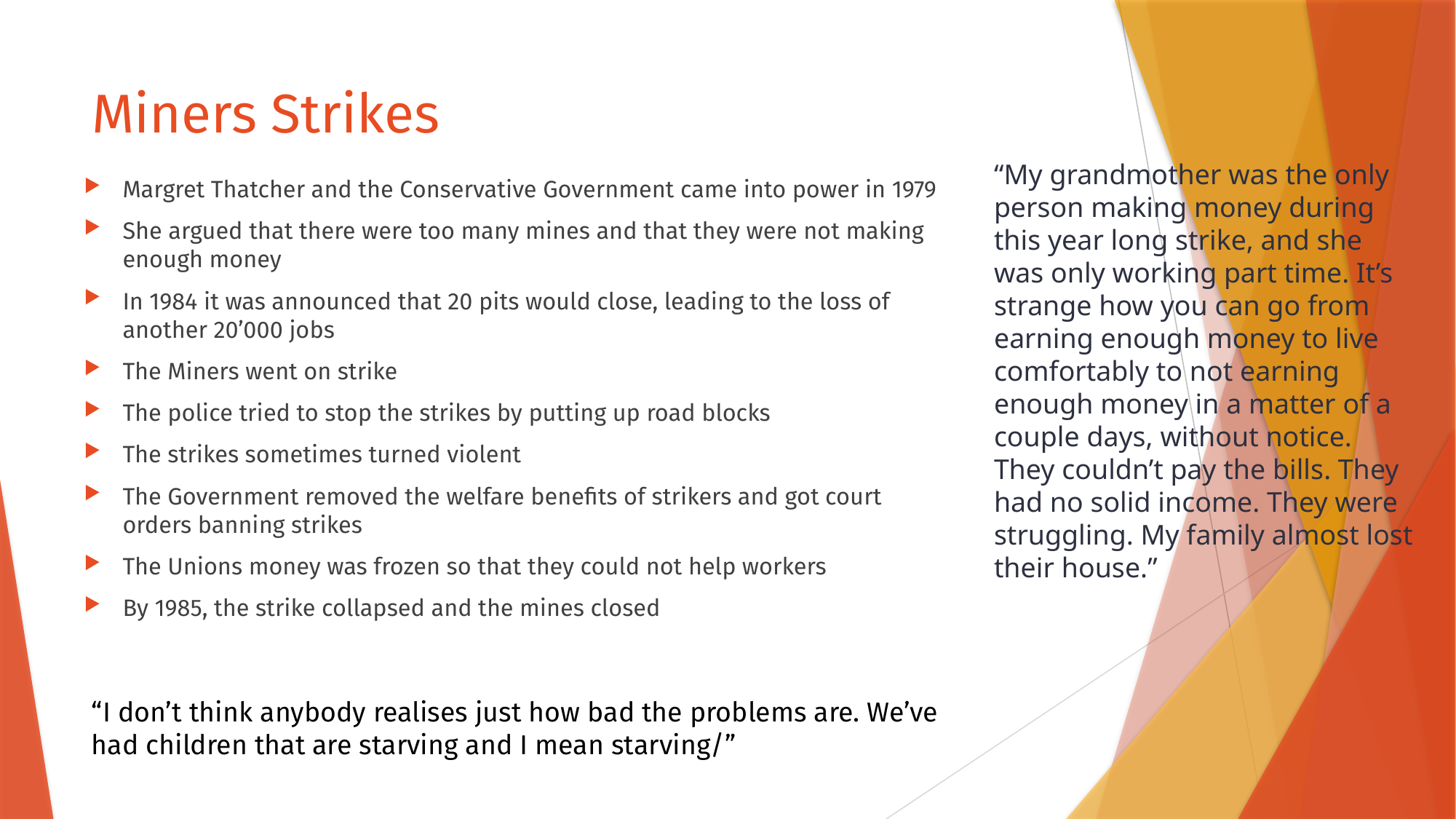

# Miners Strikes
“My grandmother was the only person making money during this year long strike, and she was only working part time. It’s strange how you can go from earning enough money to live comfortably to not earning enough money in a matter of a couple days, without notice. They couldn’t pay the bills. They had no solid income. They were struggling. My family almost lost their house.”
Margret Thatcher and the Conservative Government came into power in 1979
She argued that there were too many mines and that they were not making enough money
In 1984 it was announced that 20 pits would close, leading to the loss of another 20’000 jobs
The Miners went on strike
The police tried to stop the strikes by putting up road blocks
The strikes sometimes turned violent
The Government removed the welfare benefits of strikers and got court orders banning strikes
The Unions money was frozen so that they could not help workers
By 1985, the strike collapsed and the mines closed

“I don’t think anybody realises just how bad the problems are. We’ve had children that are starving and I mean starving/”